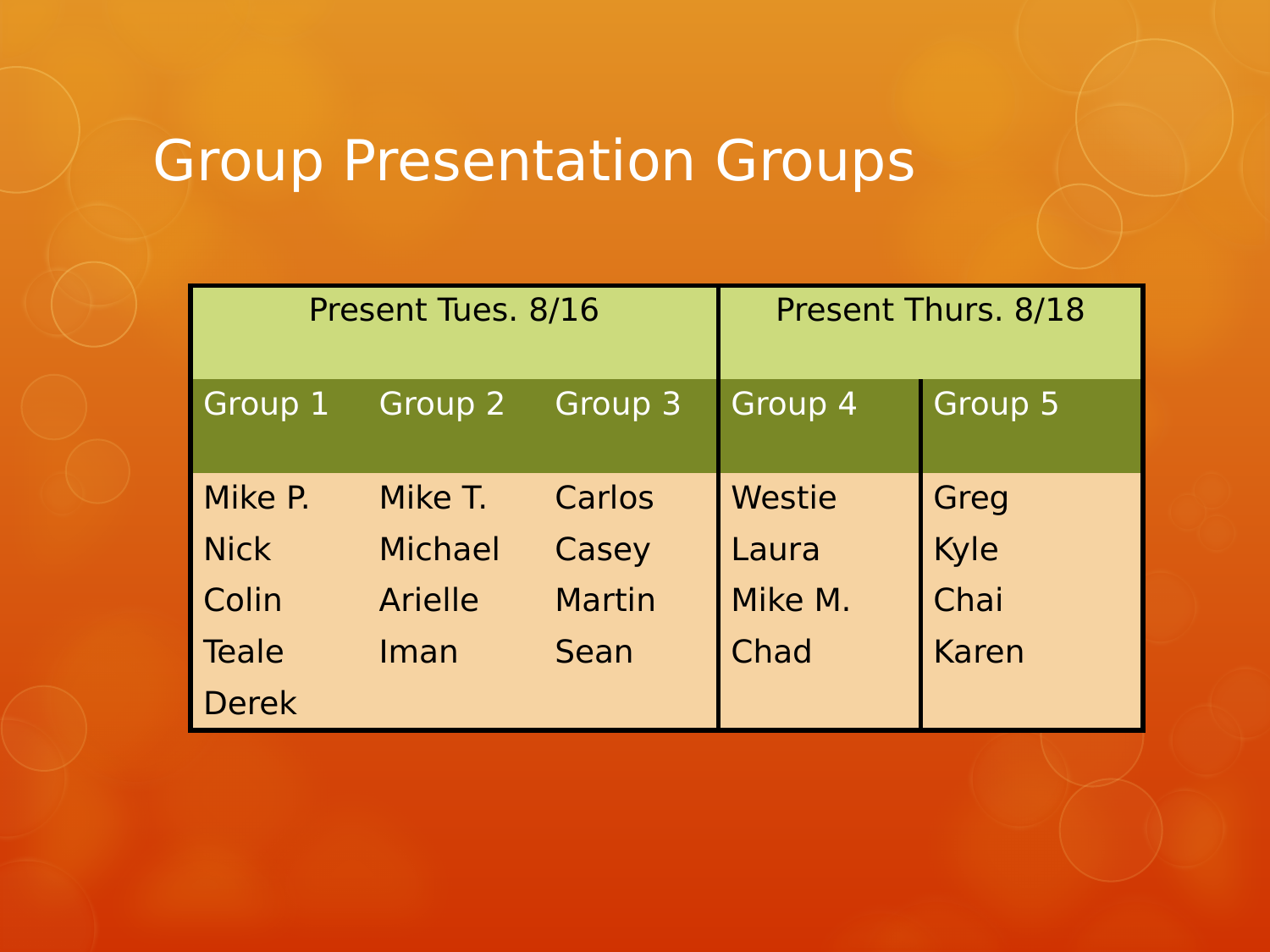

# Group Presentation Groups
| Present Tues. 8/16 |  |  | Present Thurs. 8/18 |  |
| --- | --- | --- | --- | --- |
| Group 1 | Group 2 | Group 3 | Group 4 | Group 5 |
| Mike P. | Mike T. | Carlos | Westie | Greg |
| Nick | Michael | Casey | Laura | Kyle |
| Colin | Arielle | Martin | Mike M. | Chai |
| Teale | Iman | Sean | Chad | Karen |
| Derek |  |  |  |  |